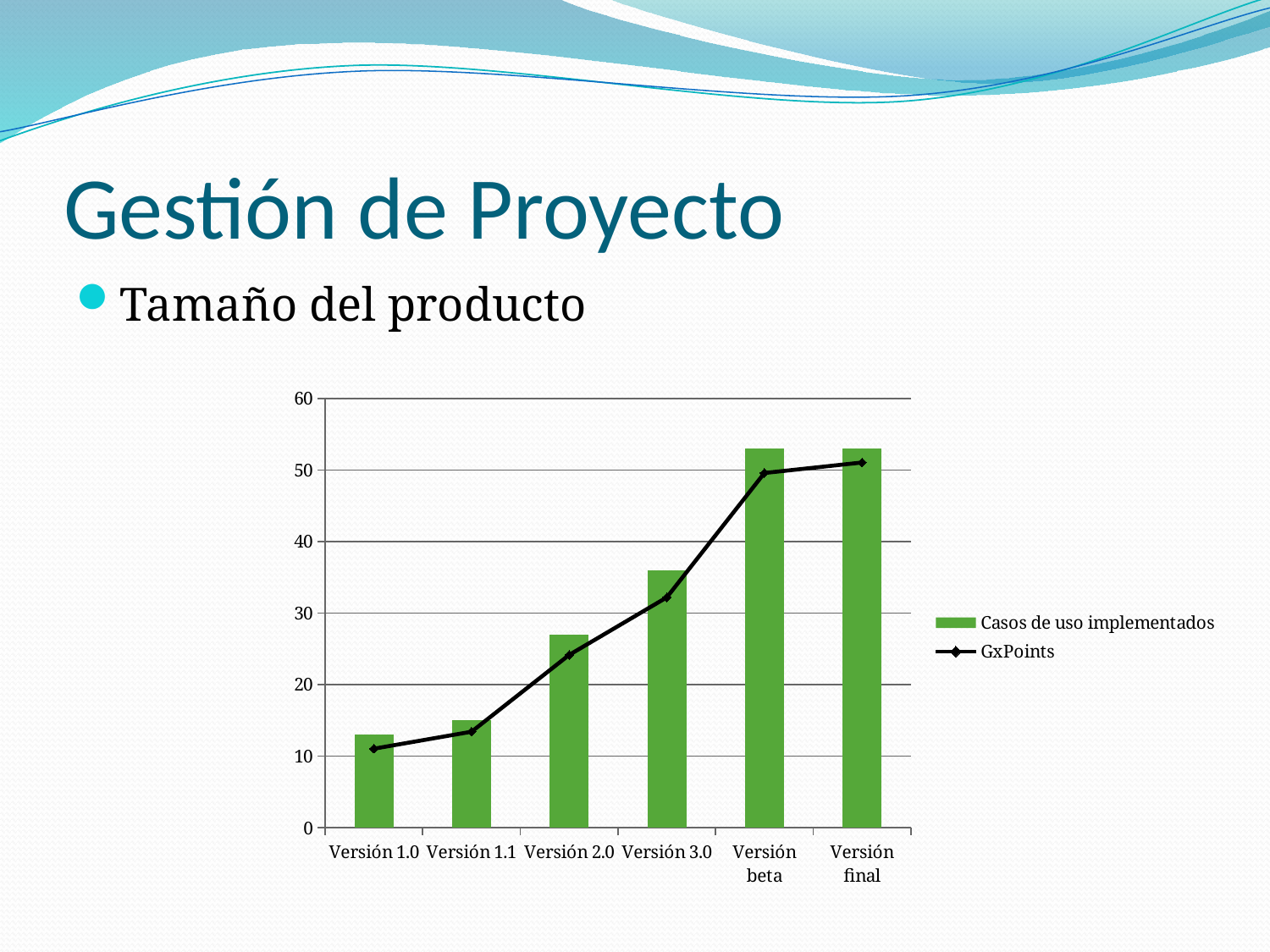

# Gestión de Proyecto
Tamaño del producto

### Chart

| Category | Casos de uso implementados | GxPoints |
|---|---|---|
| Versión 1.0 | 13.0 | 11.038666666666668 |
| Versión 1.1 | 15.0 | 13.413333333333332 |
| Versión 2.0 | 27.0 | 24.144000000000002 |
| Versión 3.0 | 36.0 | 32.192 |
| Versión beta | 53.0 | 49.56966666666666 |
| Versión final | 53.0 | 51.037666666666674 |